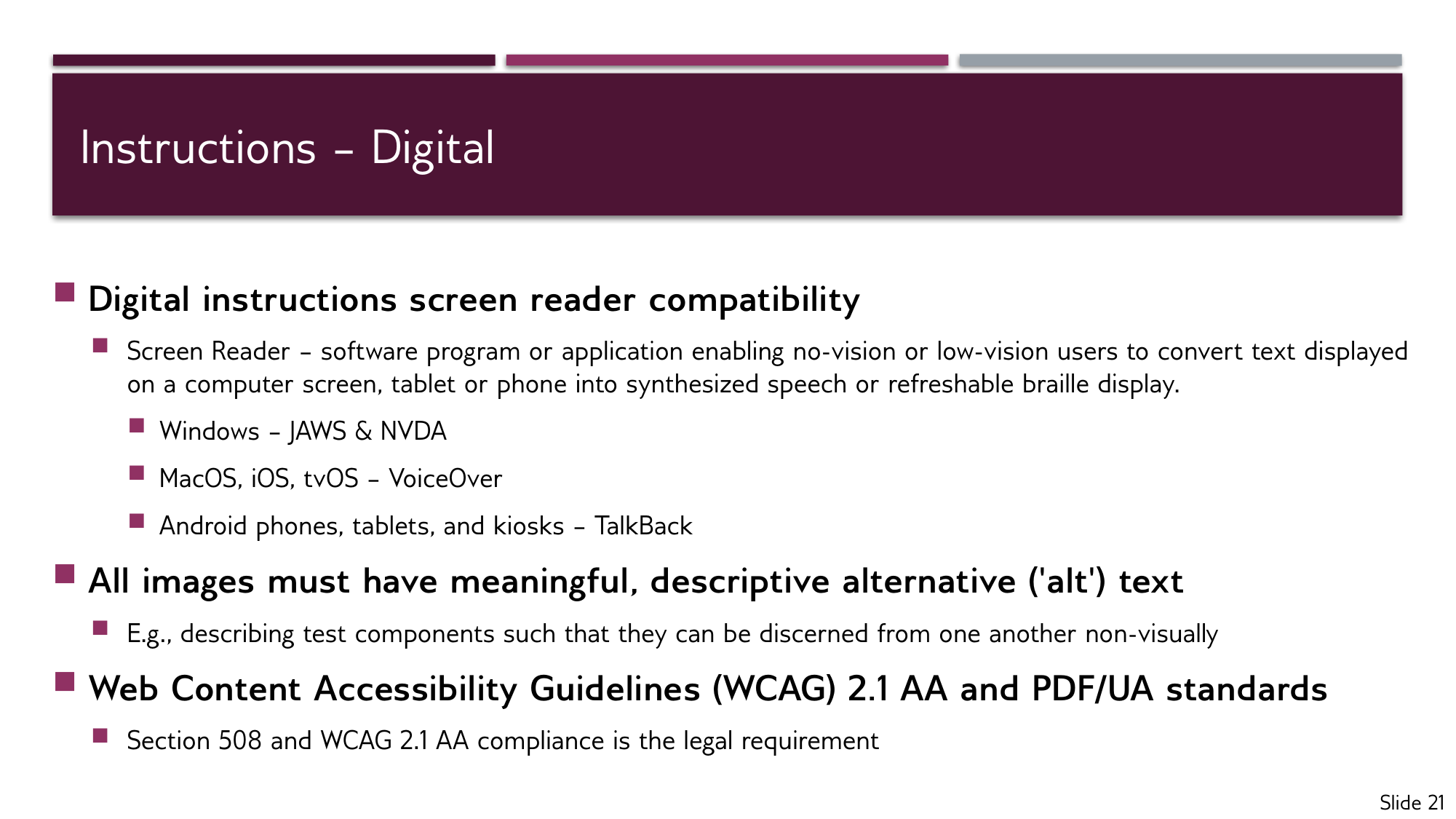

# Instructions – Digital
Digital instructions screen reader compatibility
Screen Reader – software program or application enabling no-vision or low-vision users to convert text displayed on a computer screen, tablet or phone into synthesized speech or refreshable braille display.
Windows – JAWS & NVDA
MacOS, iOS, tvOS – VoiceOver
Android phones, tablets, and kiosks – TalkBack
All images must have meaningful, descriptive alternative ('alt') text
E.g., describing test components such that they can be discerned from one another non-visually
Web Content Accessibility Guidelines (WCAG) 2.1 AA and PDF/UA standards
Section 508 and WCAG 2.1 AA compliance is the legal requirement
Slide 21